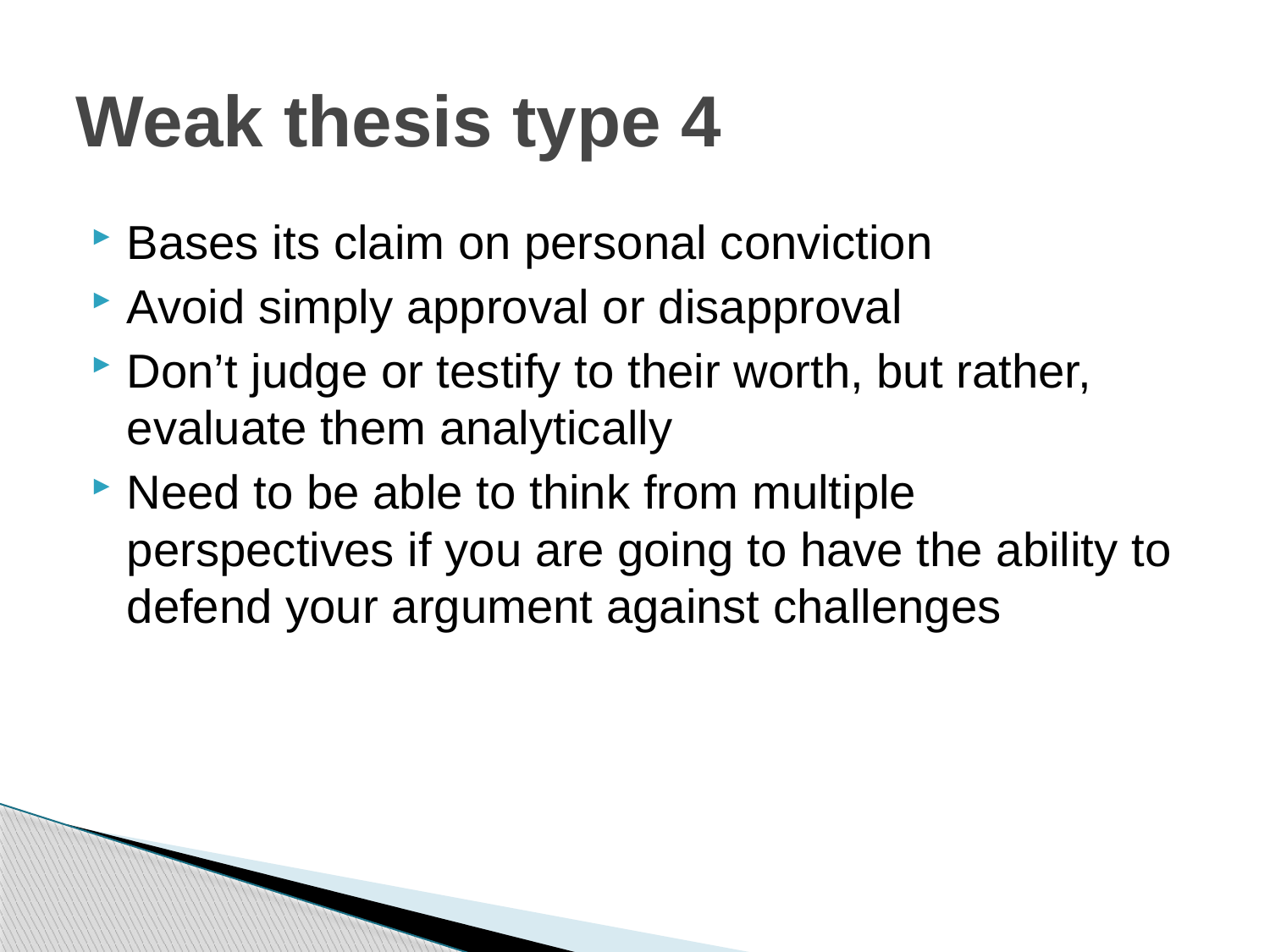

# Weak thesis type 4
Bases its claim on personal conviction
Avoid simply approval or disapproval
Don’t judge or testify to their worth, but rather, evaluate them analytically
Need to be able to think from multiple perspectives if you are going to have the ability to defend your argument against challenges